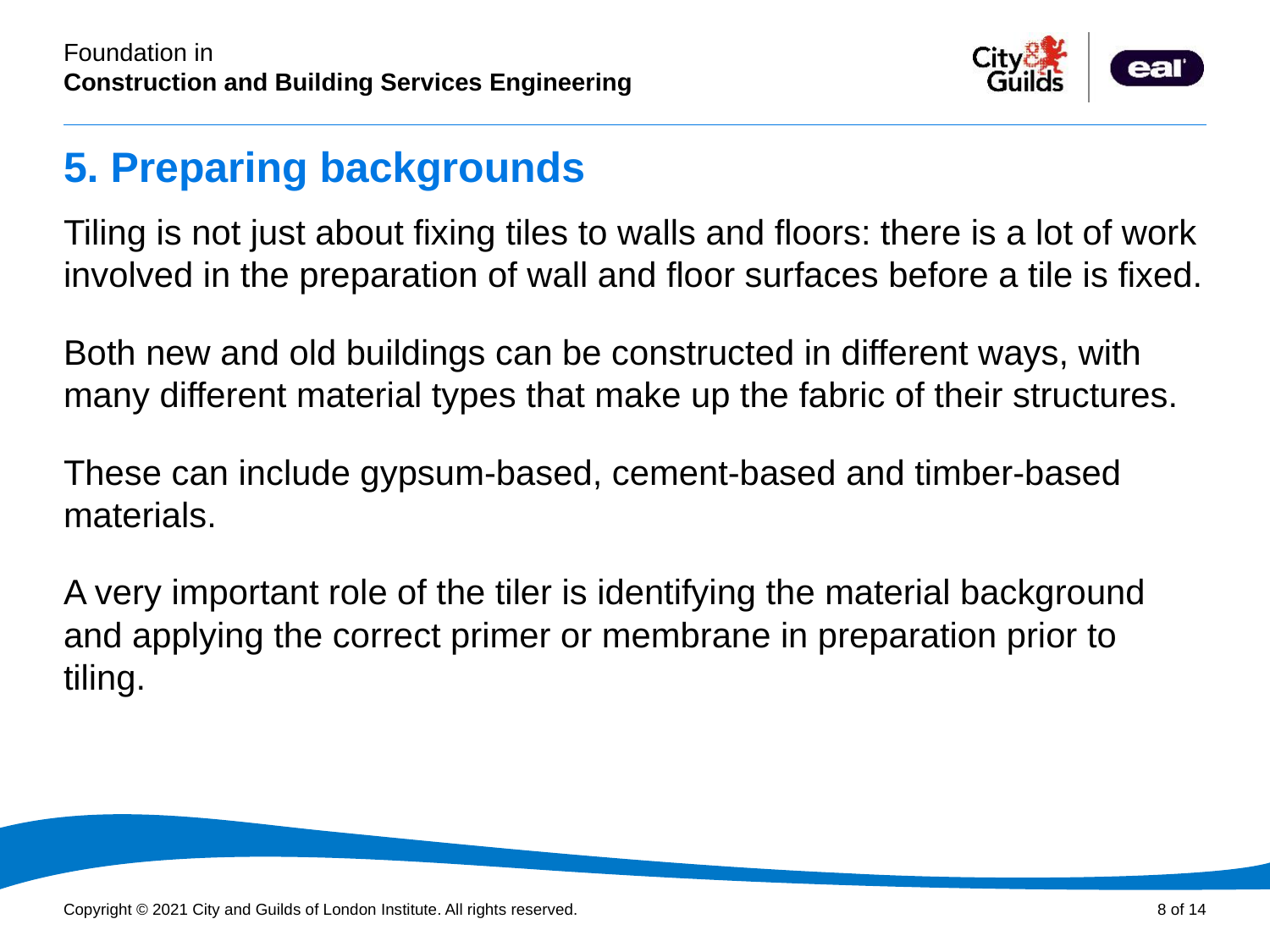

# 5. Preparing backgrounds
Tiling is not just about fixing tiles to walls and floors: there is a lot of work involved in the preparation of wall and floor surfaces before a tile is fixed.
Both new and old buildings can be constructed in different ways, with many different material types that make up the fabric of their structures.
These can include gypsum-based, cement-based and timber-based materials.
A very important role of the tiler is identifying the material background and applying the correct primer or membrane in preparation prior to tiling.